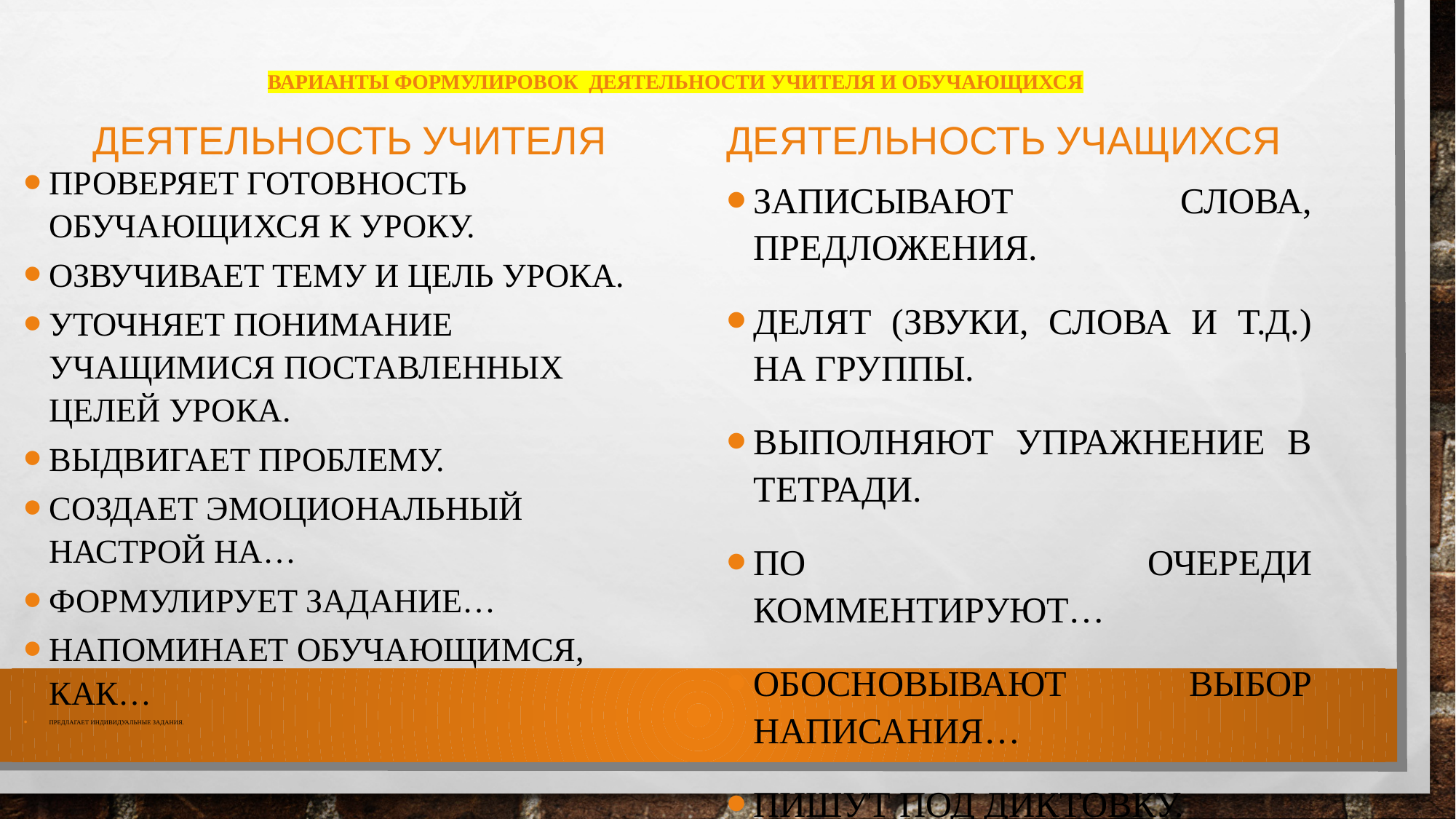

# Варианты формулировок  деятельности учителя и обучающихся
Деятельность учителя
Деятельность учащихся
Проверяет готовность обучающихся к уроку.
Озвучивает тему и цель урока.
Уточняет понимание учащимися поставленных целей урока.
Выдвигает проблему.
Создает эмоциональный настрой на…
Формулирует задание…
Напоминает обучающимся, как…
Предлагает индивидуальные задания.

Записывают слова, предложения.
Делят (звуки, слова и т.д.) на группы.
Выполняют упражнение в тетради.
По очереди комментируют…
Обосновывают выбор написания…
Пишут под диктовку.